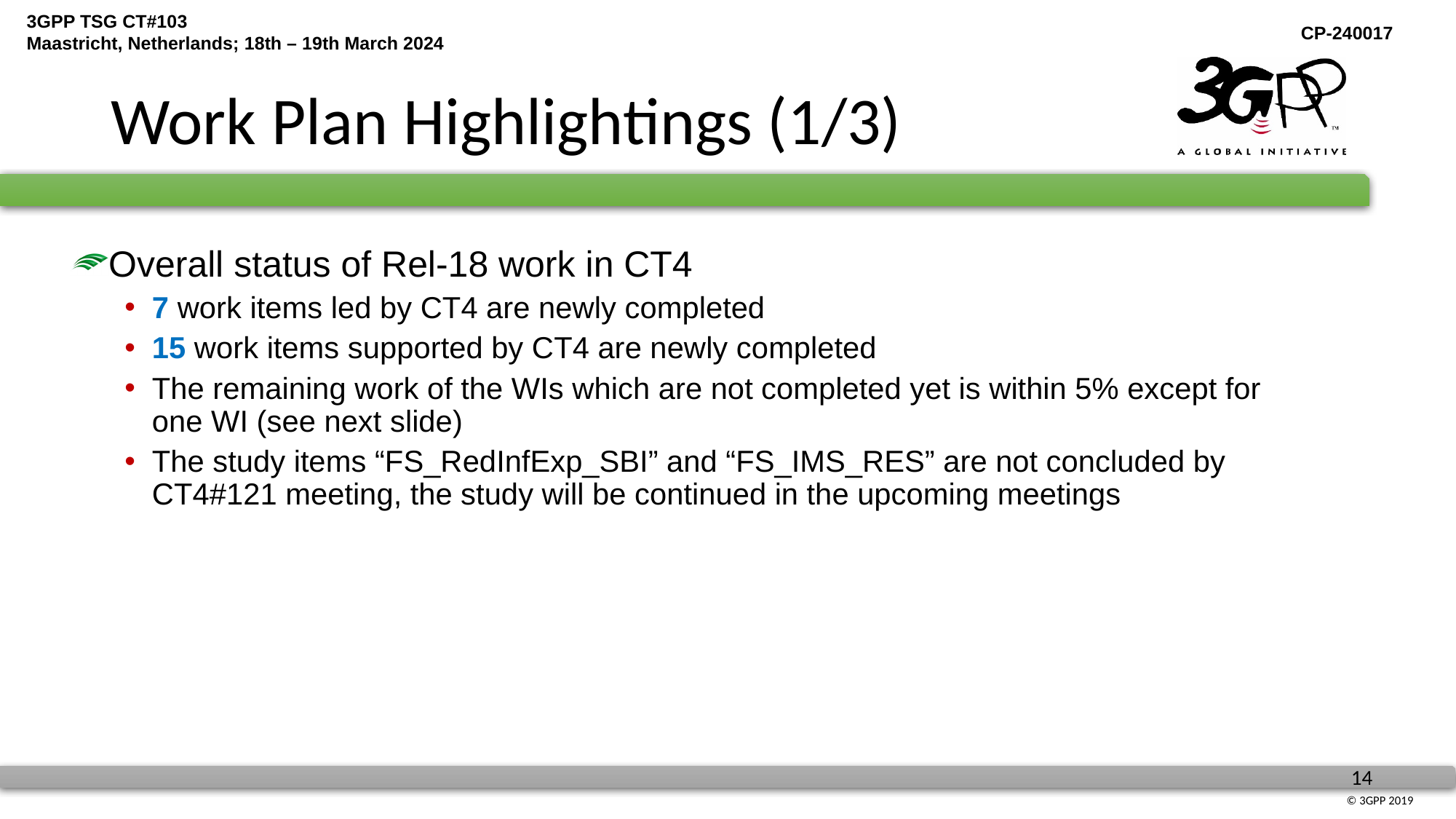

# Work Plan Highlightings (1/3)
Overall status of Rel-18 work in CT4
7 work items led by CT4 are newly completed
15 work items supported by CT4 are newly completed
The remaining work of the WIs which are not completed yet is within 5% except for one WI (see next slide)
The study items “FS_RedInfExp_SBI” and “FS_IMS_RES” are not concluded by CT4#121 meeting, the study will be continued in the upcoming meetings